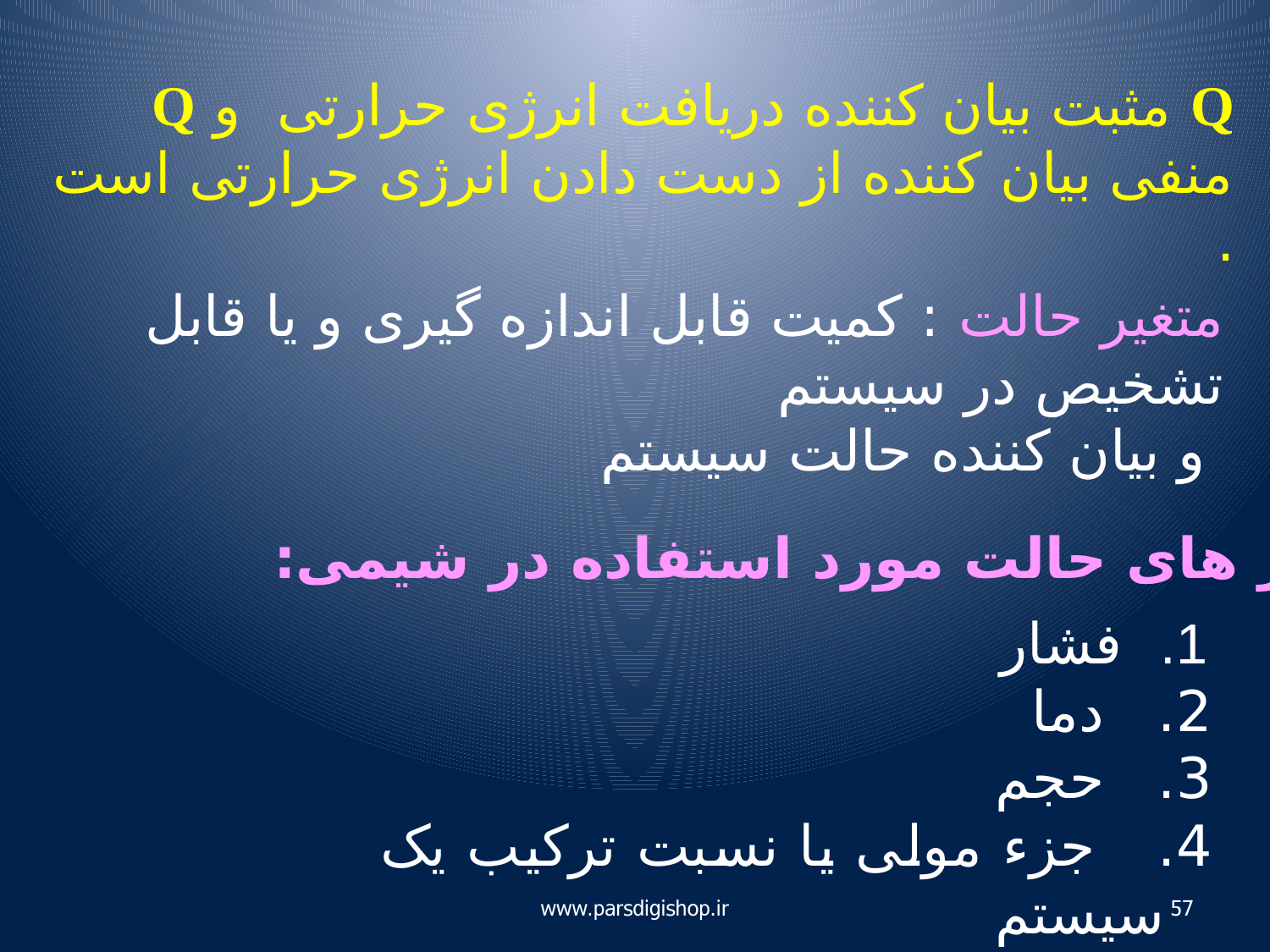

Q مثبت بیان کننده دریافت انرژی حرارتی  و Q منفی بیان کننده از دست دادن انرژی حرارتی است .
متغیر حالت : کمیت قابل اندازه گیری و یا قابل تشخیص در سیستم
 و بیان کننده حالت سیستم
متغیر های حالت مورد استفاده در شیمی:
  فشار
2.   دما
3.   حجم
4.   جزء مولی یا نسبت ترکیب یک سیستم
www.parsdigishop.ir
57